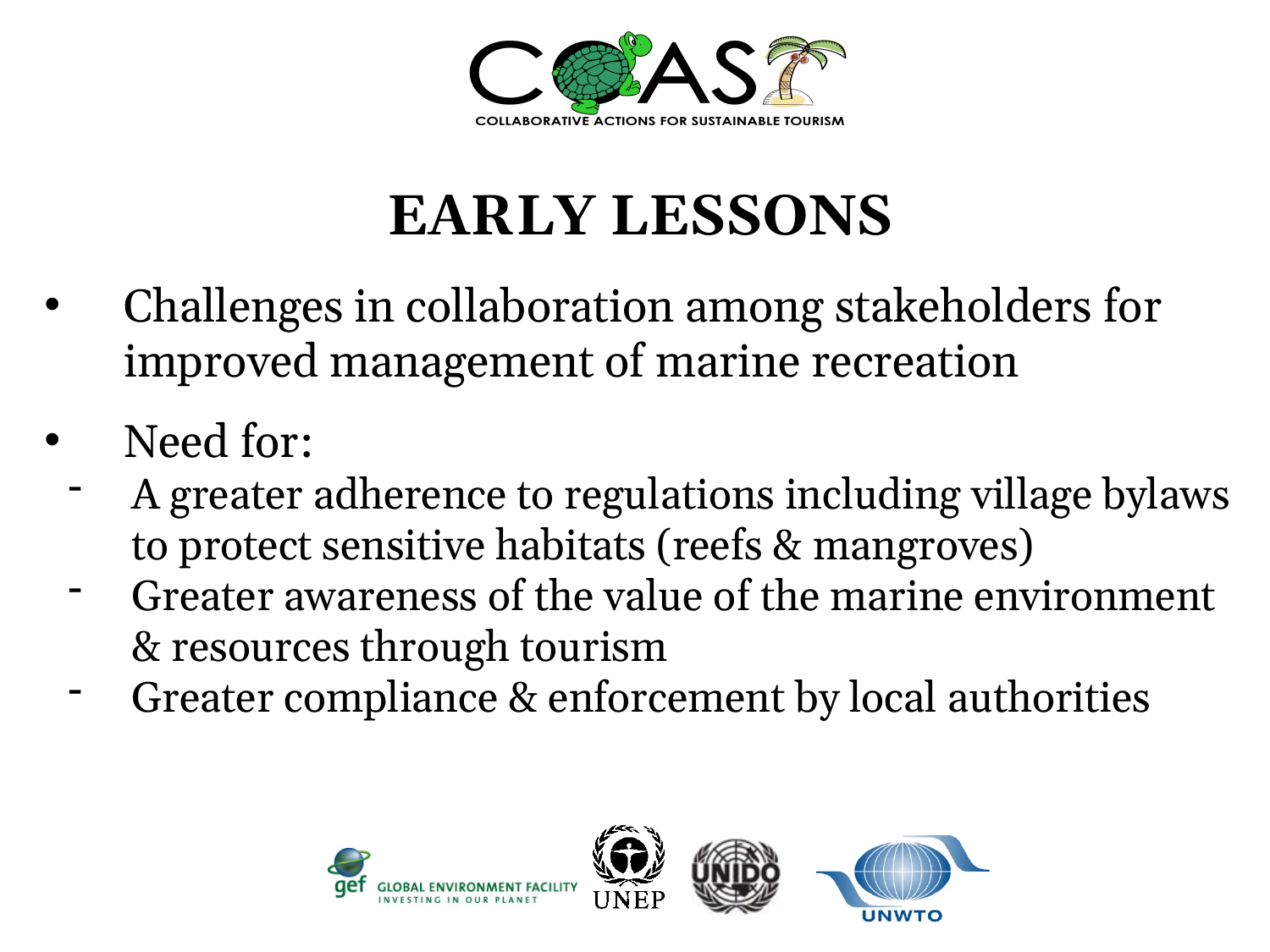

EARLY LESSONS

Challenges in collaboration among stakeholders for improved management of marine recreation

Need for:
A greater adherence to regulations including village bylaws to protect sensitive habitats (reefs & mangroves)
Greater awareness of the value of the marine environment & resources through tourism
Greater compliance & enforcement by local authorities

#